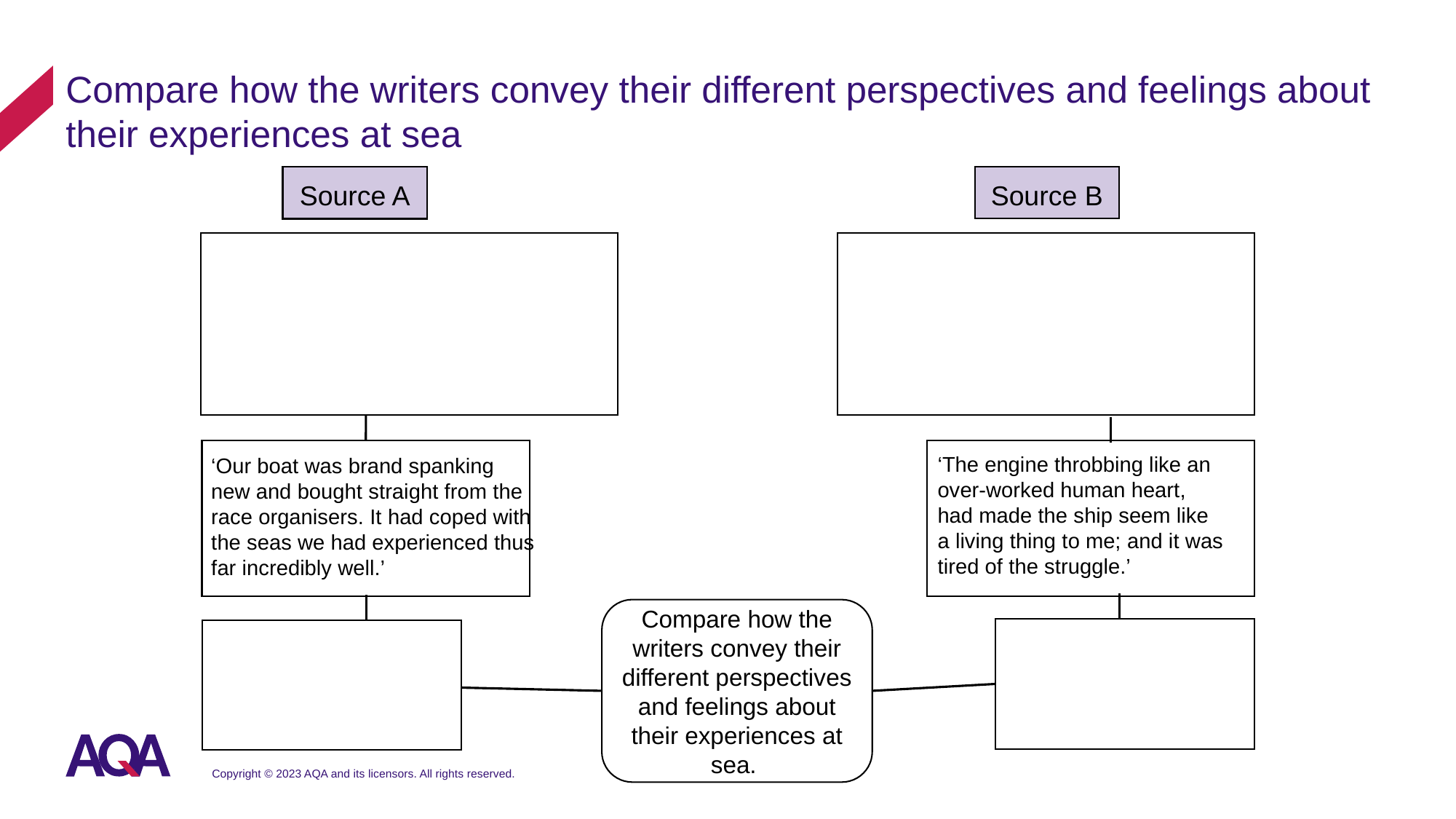

# Compare how the writers convey their different perspectives and feelings about their experiences at sea
Source B
Source A

‘The engine throbbing like an over-worked human heart, had made the ship seem like a living thing to me; and it was tired of the struggle.’
‘Our boat was brand spanking new and bought straight from the race organisers. It had coped with the seas we had experienced thus far incredibly well.’
Compare how the writers convey their different perspectives and feelings about their experiences at sea.

Copyright © 2023 AQA and its licensors. All rights reserved.